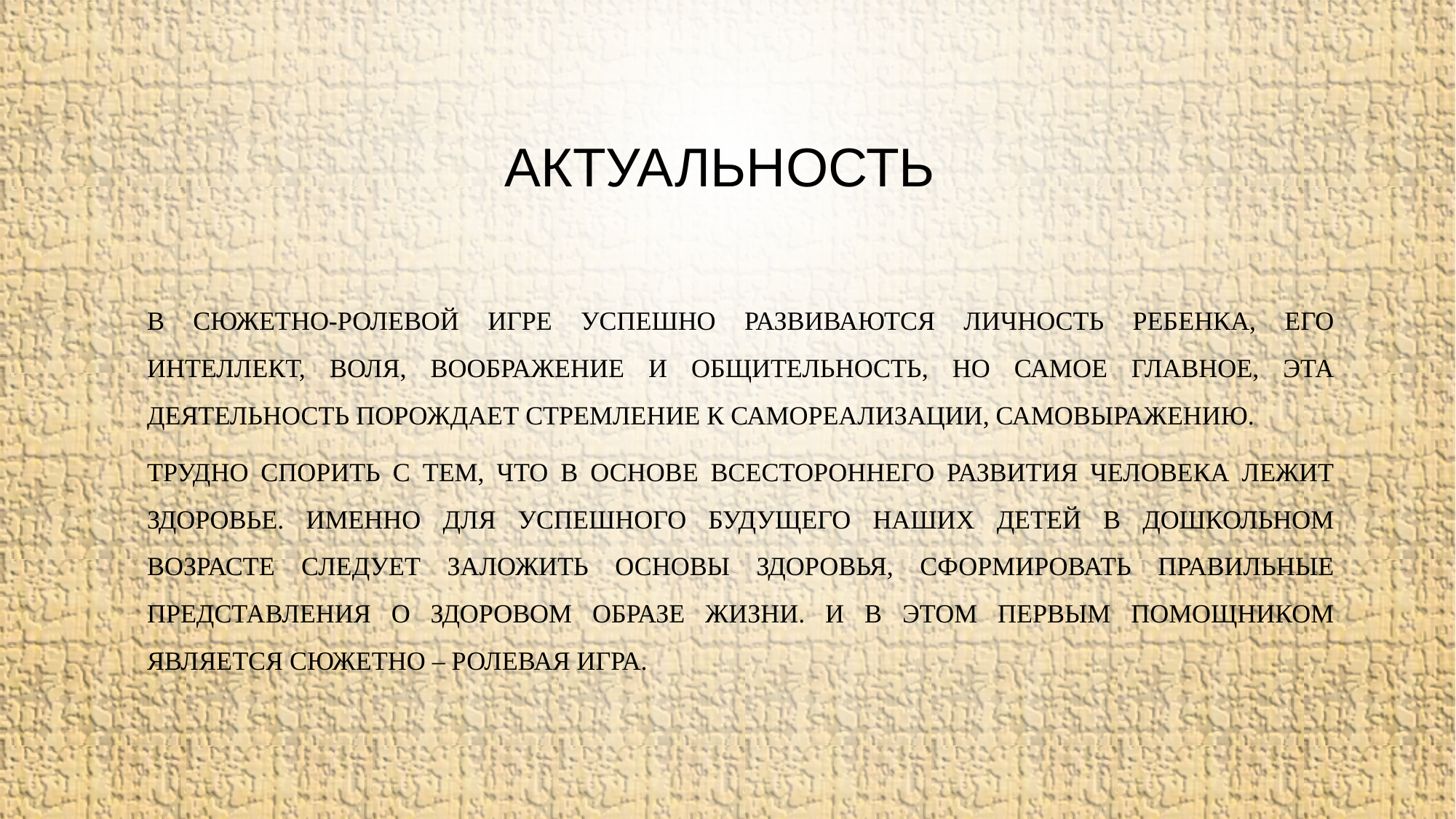

# Актуальность
В сюжетно-ролевой игре успешно развиваются личность ребенка, его интеллект, воля, воображение и общительность, но самое главное, эта деятельность порождает стремление к самореализации, самовыражению.
Трудно спорить с тем, что в основе всестороннего развития человека лежит здоровье. Именно для успешного будущего наших детей в дошкольном возрасте следует заложить основы здоровья, сформировать правильные представления о здоровом образе жизни. И в этом первым помощником является сюжетно – ролевая игра.